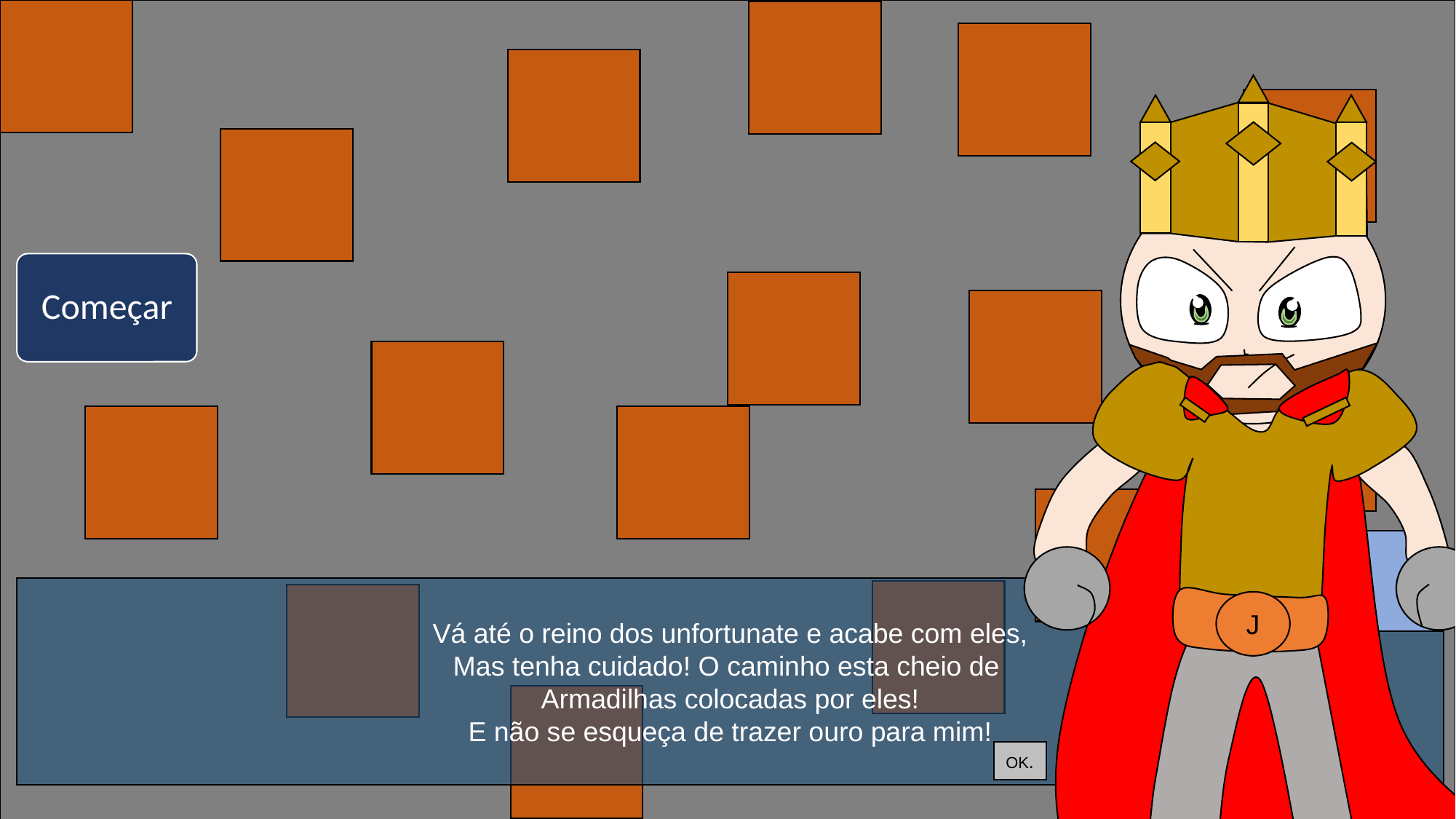

J

Começar

Vá até o reino dos unfortunate e acabe com eles,
Mas tenha cuidado! O caminho esta cheio de
Armadilhas colocadas por eles!
E não se esqueça de trazer ouro para mim!

OK.